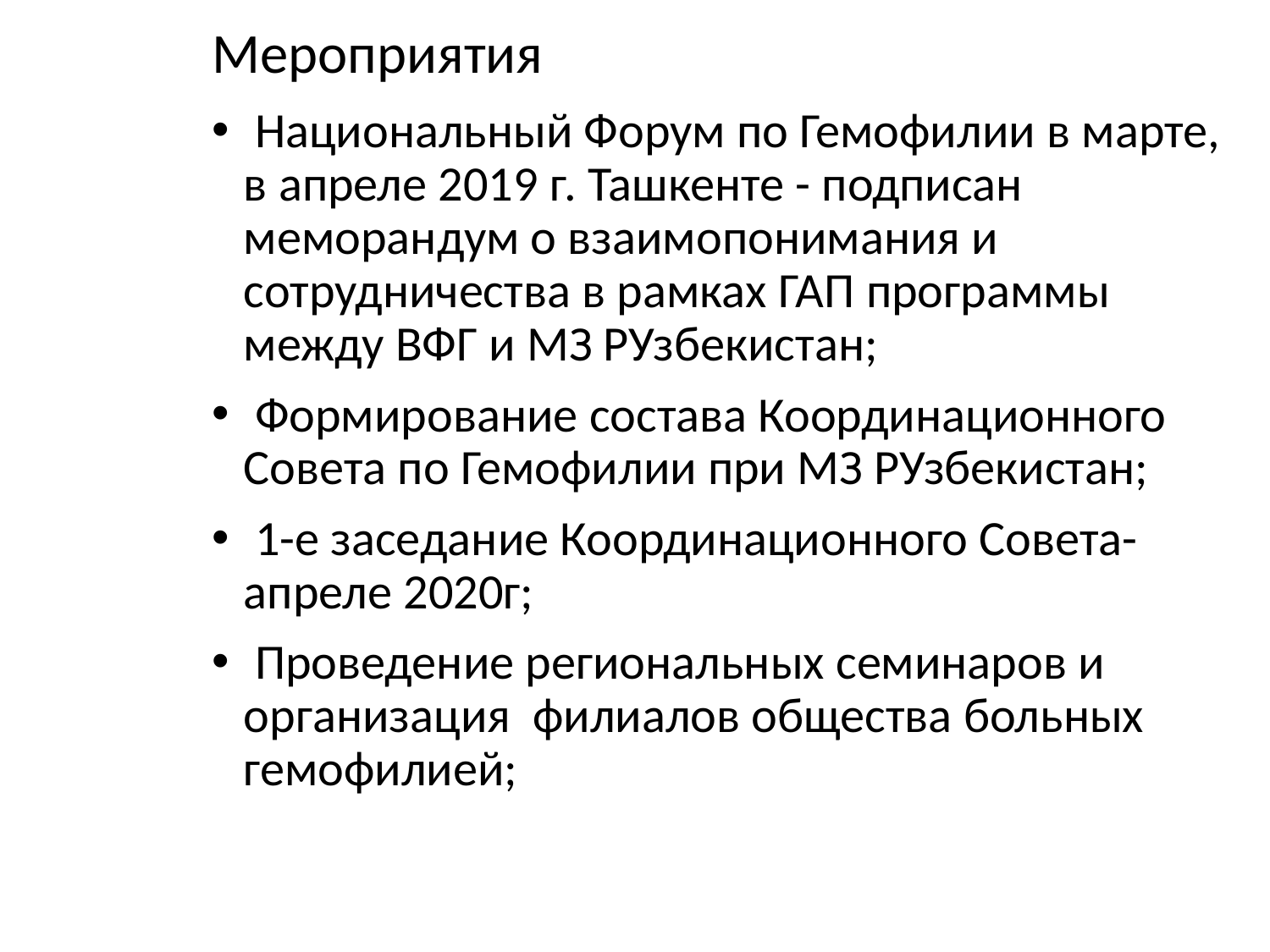

# Мероприятия
 Национальный Форум по Гемофилии в марте, в апреле 2019 г. Ташкенте - подписан меморандум о взаимопонимания и  сотрудничества в рамках ГАП программы между ВФГ и МЗ РУзбекистан;
 Формирование состава Координационного Совета по Гемофилии при МЗ РУзбекистан;
 1-е заседание Координационного Совета- апреле 2020г;
 Проведение региональных семинаров и организация  филиалов общества больных гемофилией;